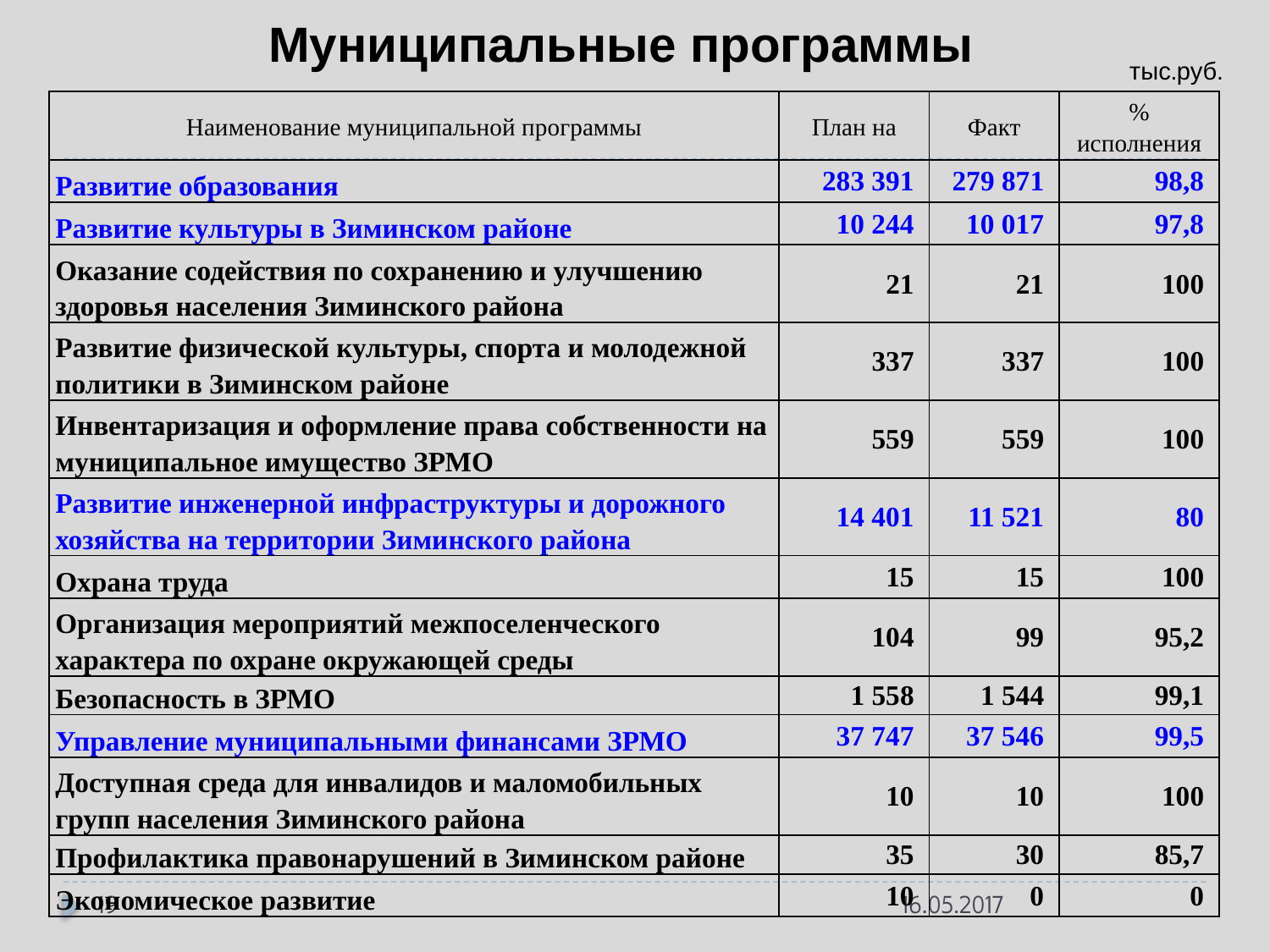

# Муниципальные программы
тыс.руб.
| Наименование муниципальной программы | План на | Факт | % исполнения |
| --- | --- | --- | --- |
| Развитие образования | 283 391 | 279 871 | 98,8 |
| Развитие культуры в Зиминском районе | 10 244 | 10 017 | 97,8 |
| Оказание содействия по сохранению и улучшению здоровья населения Зиминского района | 21 | 21 | 100 |
| Развитие физической культуры, спорта и молодежной политики в Зиминском районе | 337 | 337 | 100 |
| Инвентаризация и оформление права собственности на муниципальное имущество ЗРМО | 559 | 559 | 100 |
| Развитие инженерной инфраструктуры и дорожного хозяйства на территории Зиминского района | 14 401 | 11 521 | 80 |
| Охрана труда | 15 | 15 | 100 |
| Организация мероприятий межпоселенческого характера по охране окружающей среды | 104 | 99 | 95,2 |
| Безопасность в ЗРМО | 1 558 | 1 544 | 99,1 |
| Управление муниципальными финансами ЗРМО | 37 747 | 37 546 | 99,5 |
| Доступная среда для инвалидов и маломобильных групп населения Зиминского района | 10 | 10 | 100 |
| Профилактика правонарушений в Зиминском районе | 35 | 30 | 85,7 |
| Экономическое развитие | 10 | 0 | 0 |
19
16.05.2017